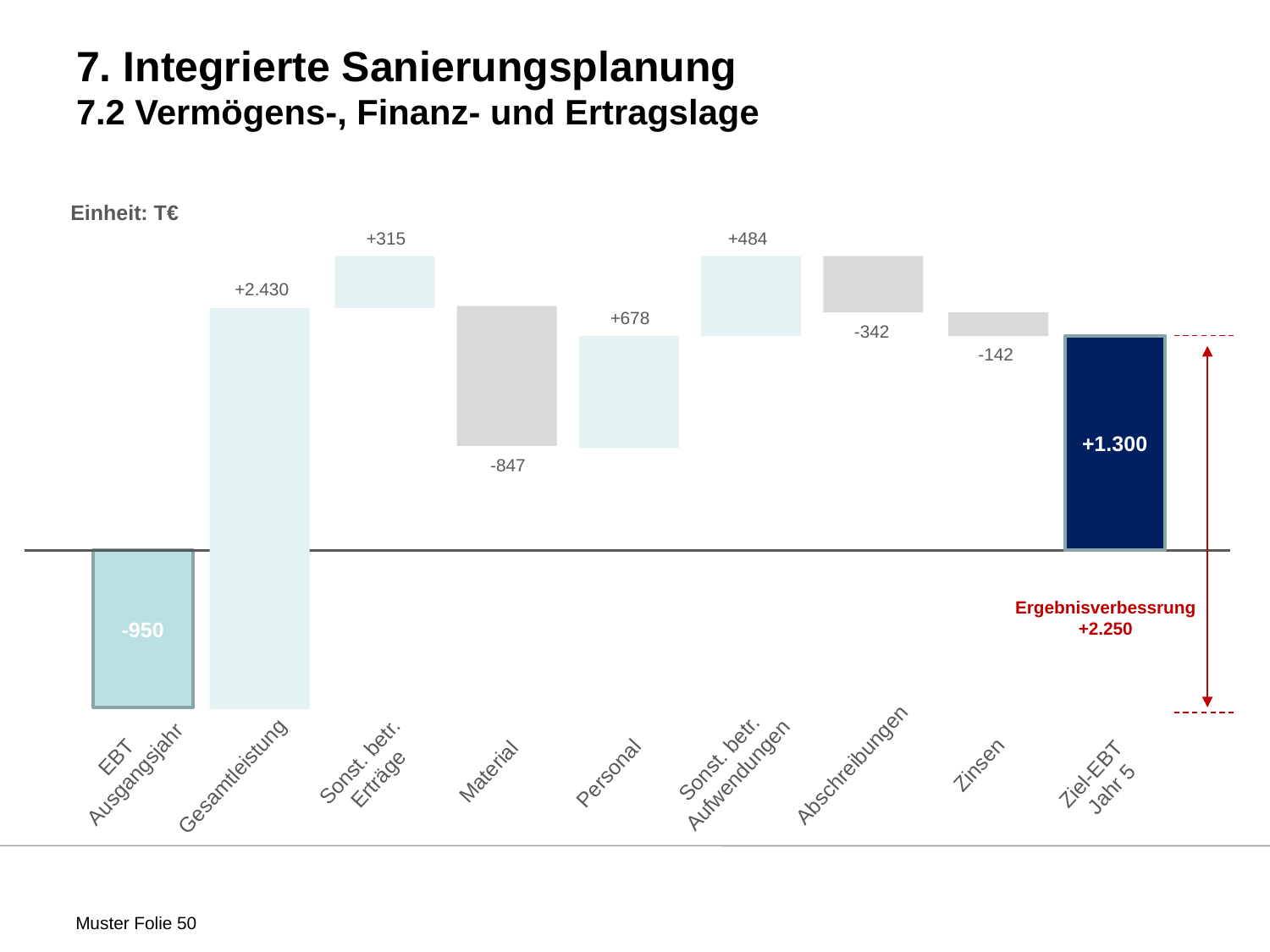

# 7. Integrierte Sanierungsplanung 7.2 Vermögens-, Finanz- und Ertragslage
Einheit: T€
+315
+484

+2.430
+678

-342

-142

+1.300
-847
-950
Ergebnisverbessrung
+2.250
Abschreibungen
Zinsen
EBT
Ausgangsjahr
Sonst. betr. Aufwendungen
Sonst. betr. Erträge
Material
Personal
Gesamtleistung
Ziel-EBT
Jahr 5
 Muster Folie 50